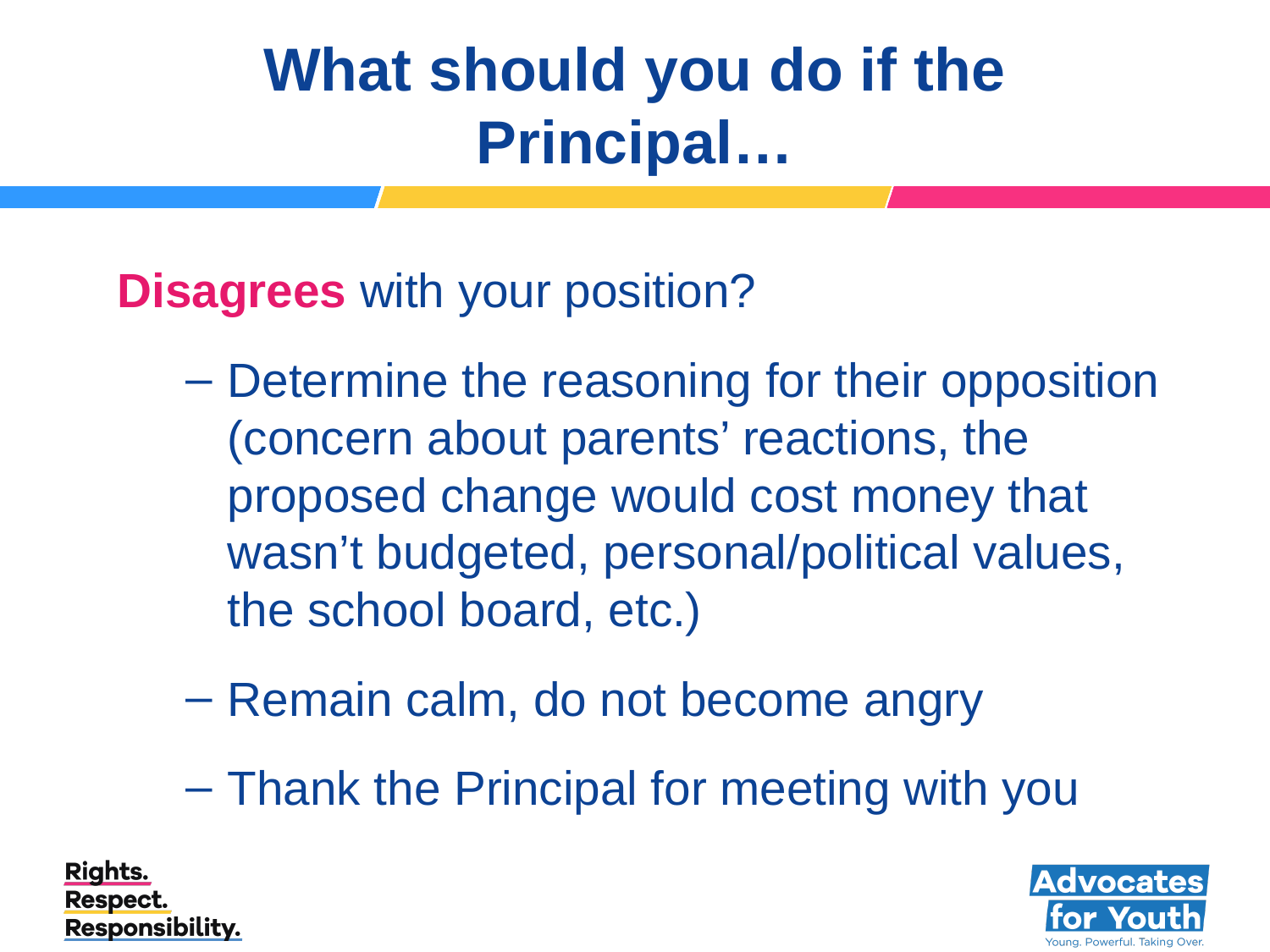

# What should you do if the Principal…
Disagrees with your position?
Determine the reasoning for their opposition (concern about parents’ reactions, the proposed change would cost money that wasn’t budgeted, personal/political values, the school board, etc.)
Remain calm, do not become angry
Thank the Principal for meeting with you